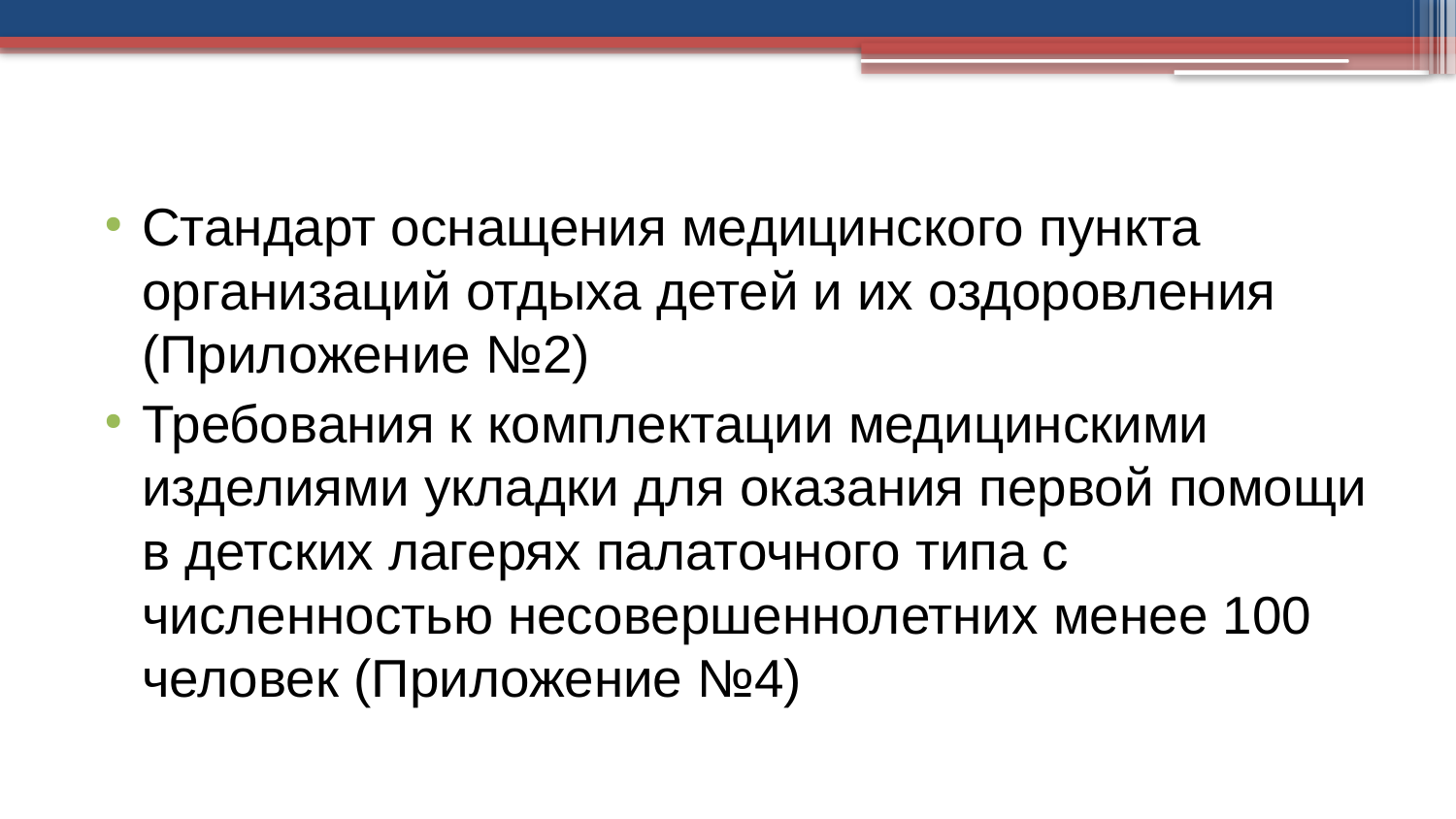

Стандарт оснащения медицинского пункта организаций отдыха детей и их оздоровления (Приложение №2)
Требования к комплектации медицинскими изделиями укладки для оказания первой помощи в детских лагерях палаточного типа с численностью несовершеннолетних менее 100 человек (Приложение №4)